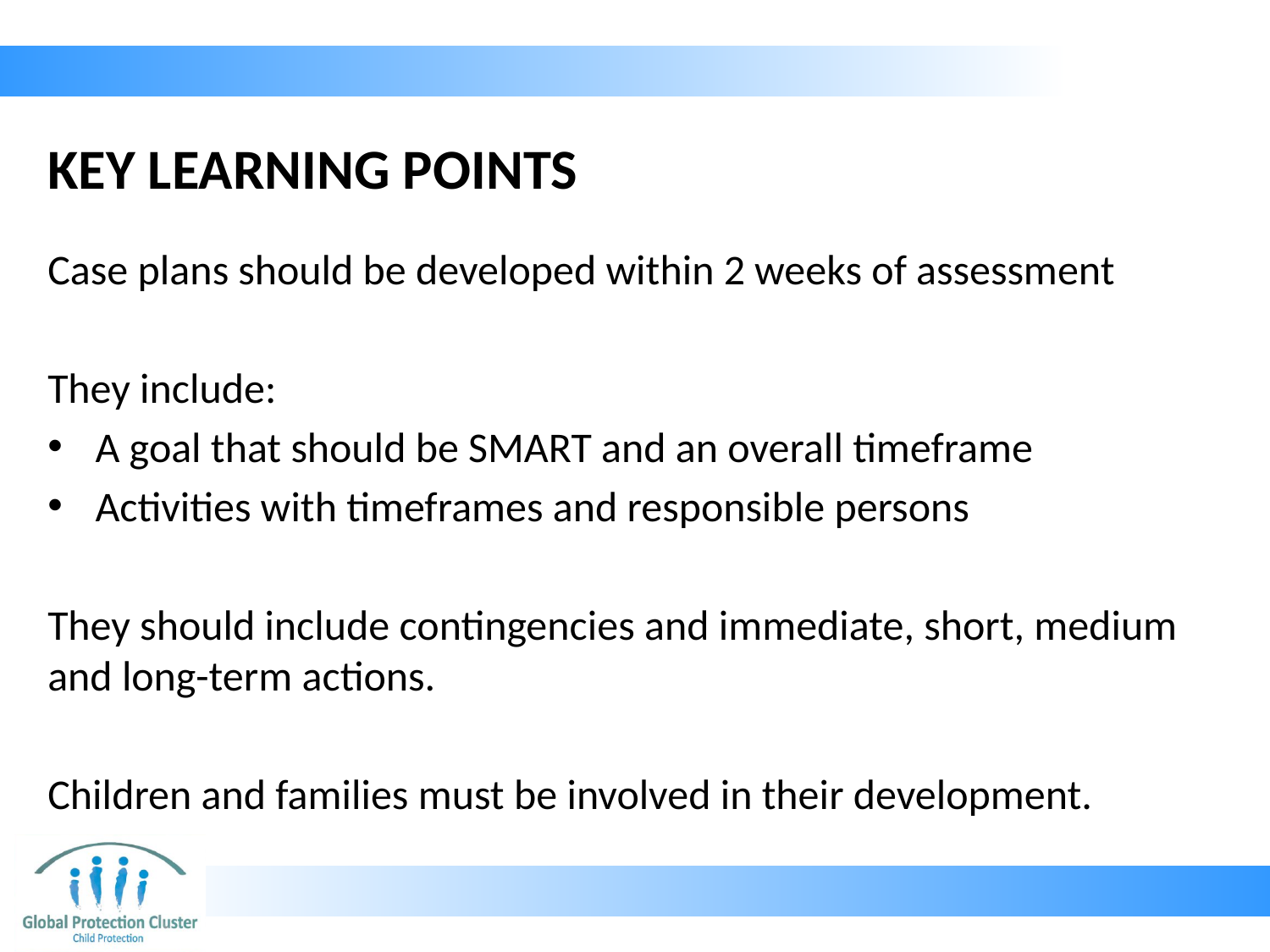

# KEY LEARNING POINTS
Case plans should be developed within 2 weeks of assessment

They include:
A goal that should be SMART and an overall timeframe
Activities with timeframes and responsible persons

They should include contingencies and immediate, short, medium and long-term actions.

Children and families must be involved in their development.